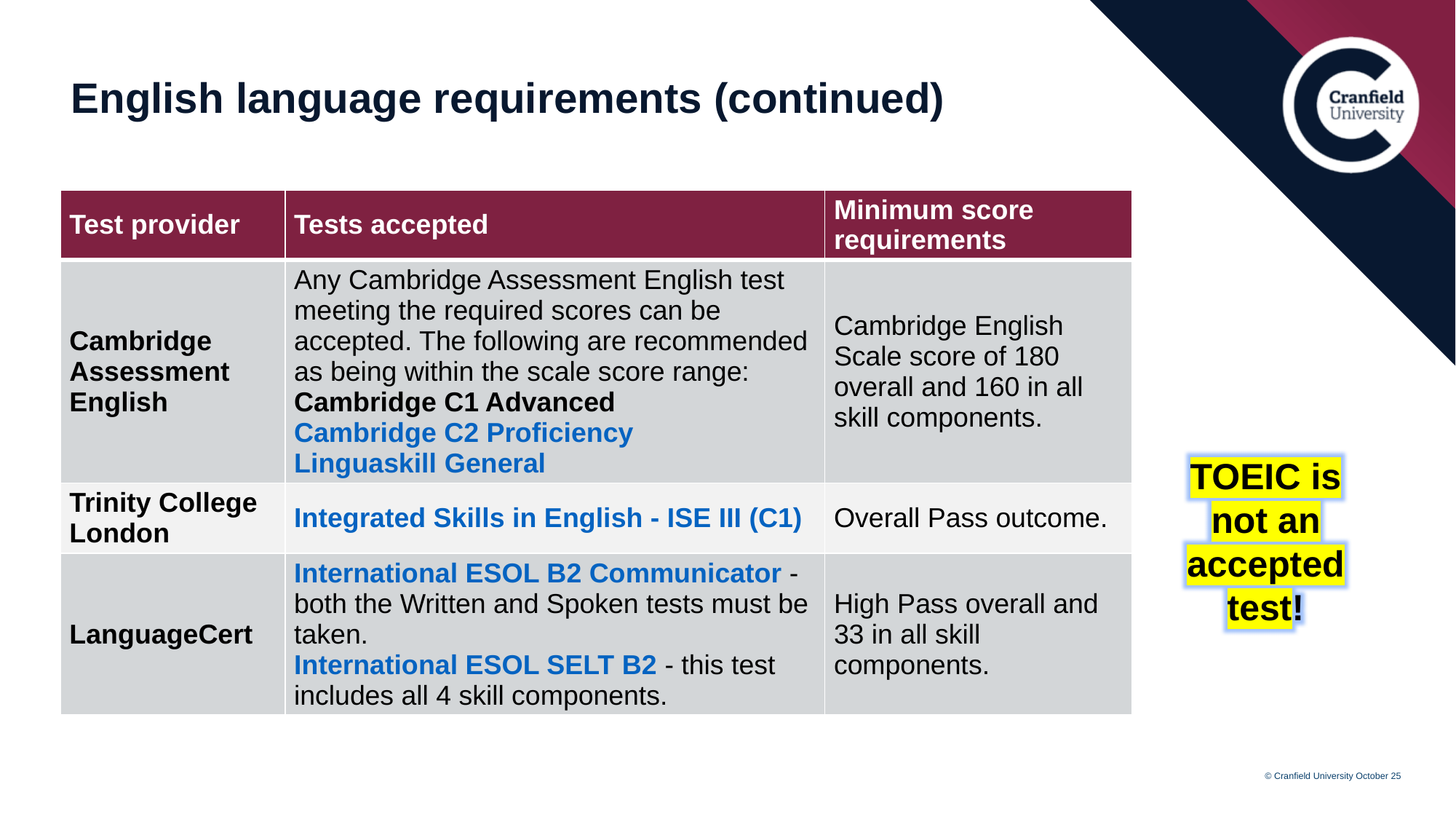

# English language requirements (continued)
| Test provider | Tests accepted | Minimum score requirements |
| --- | --- | --- |
| Cambridge Assessment English | Any Cambridge Assessment English test meeting the required scores can be accepted. The following are recommended as being within the scale score range: Cambridge C1 Advanced Cambridge C2 Proficiency Linguaskill General | Cambridge English Scale score of 180 overall and 160 in all skill components. |
| Trinity College London | Integrated Skills in English - ISE III (C1) | Overall Pass outcome. |
| LanguageCert | International ESOL B2 Communicator - both the Written and Spoken tests must be taken. International ESOL SELT B2 - this test includes all 4 skill components. | High Pass overall and 33 in all skill components. |
TOEIC is not an
accepted test!